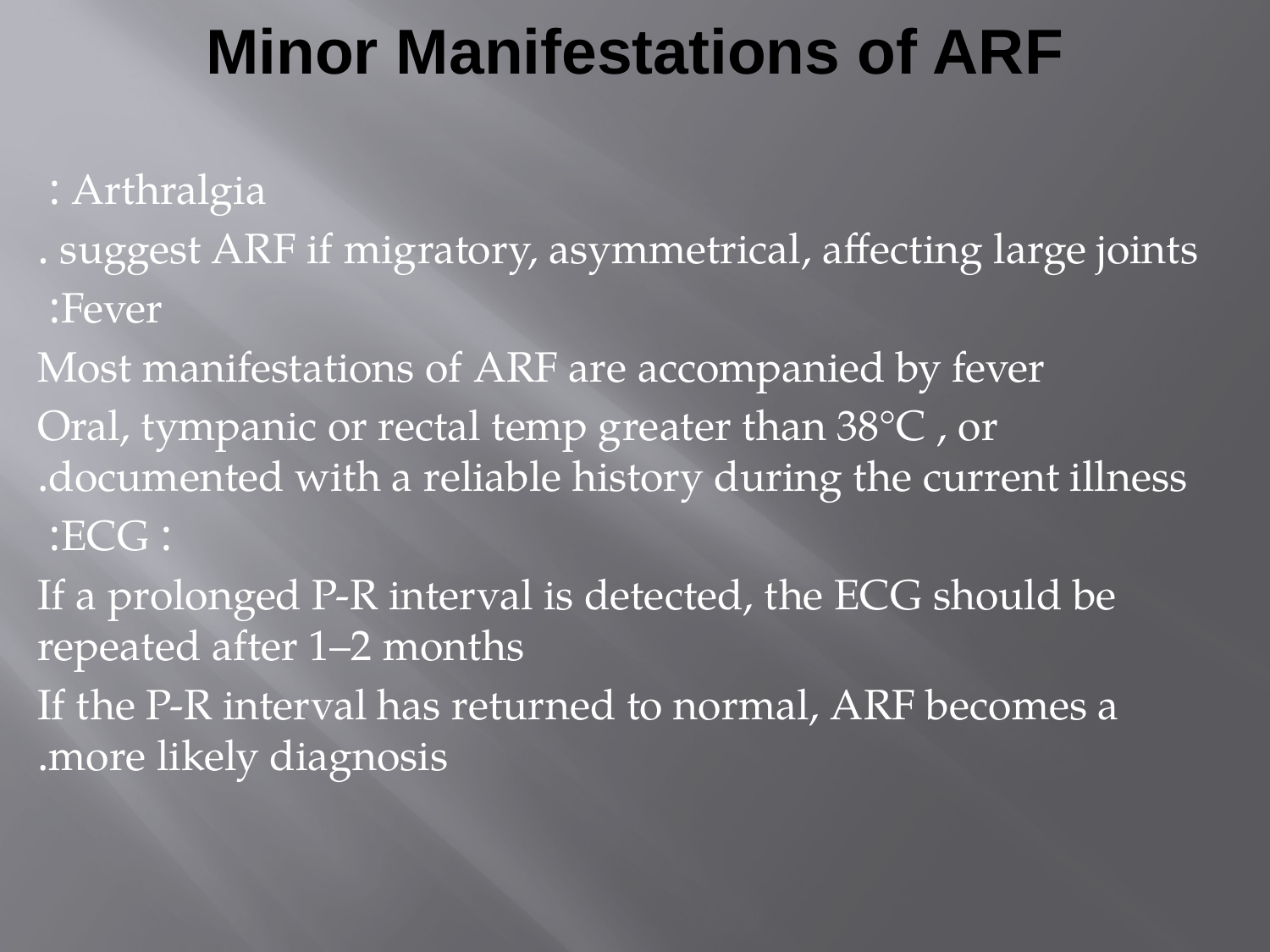

# Minor Manifestations of ARF

Arthralgia :
suggest ARF if migratory, asymmetrical, affecting large joints .
Fever:
Most manifestations of ARF are accompanied by fever
Oral, tympanic or rectal temp greater than 38°C , or documented with a reliable history during the current illness.
: ECG:
 If a prolonged P-R interval is detected, the ECG should be repeated after 1–2 months
If the P-R interval has returned to normal, ARF becomes a more likely diagnosis.